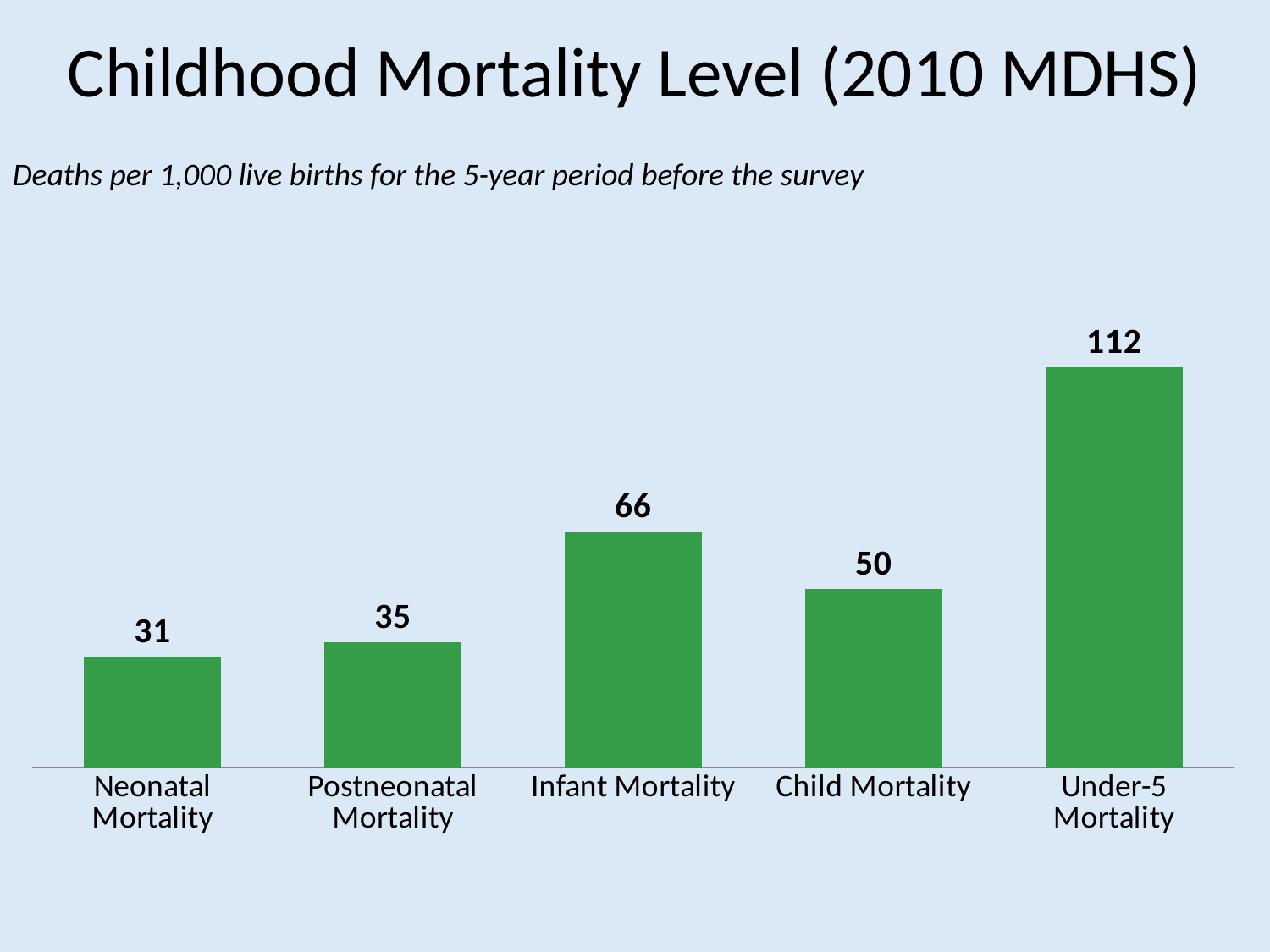

# Childhood Mortality Level (2010 MDHS)
Deaths per 1,000 live births for the 5-year period before the survey

### Chart

| Category |  |
|---|---|
| Neonatal Mortality | 31.0 |
| Postneonatal Mortality | 35.0 |
| Infant Mortality | 66.0 |
| Child Mortality | 50.0 |
| Under-5 Mortality | 112.0 |